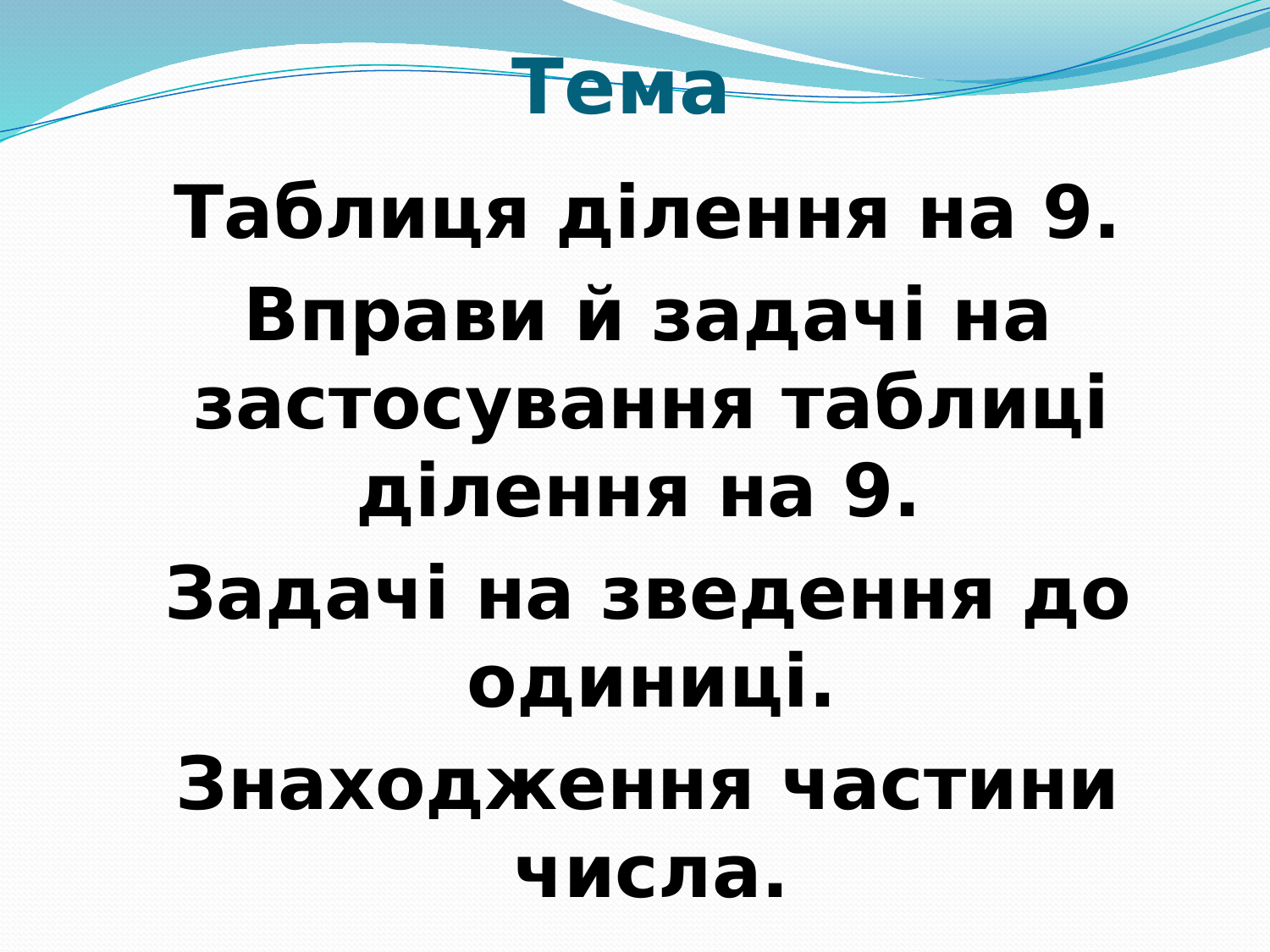

# Тема
 Таблиця ділення на 9.
 Вправи й задачі на застосування таблиці ділення на 9.
 Задачі на зведення до одиниці.
 Знаходження частини числа.